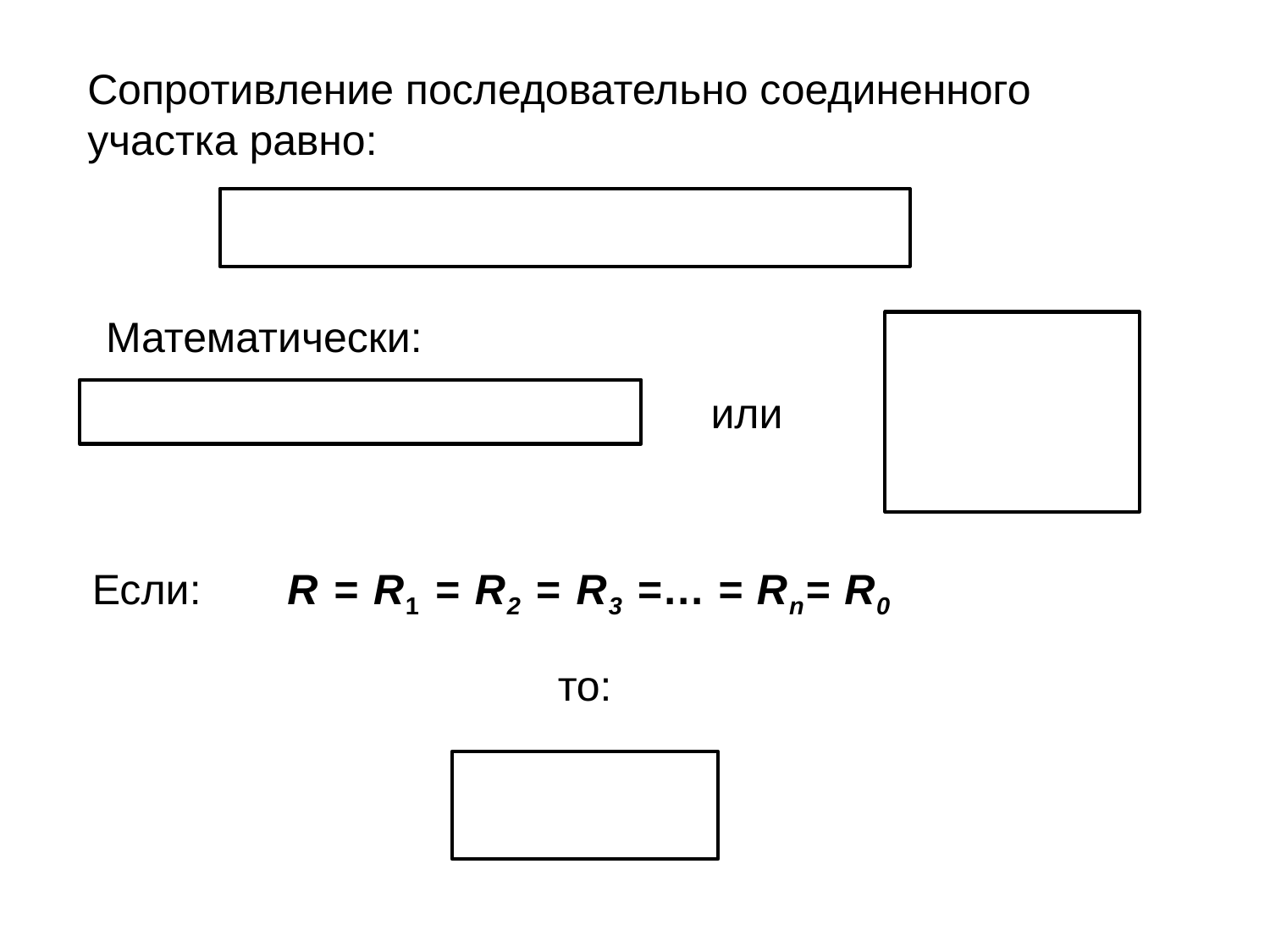

Сопротивление последовательно соединенного участка равно:

Математически:

или
Если:
R = R1 = R2 = R3 =... = Rn= R0
то: